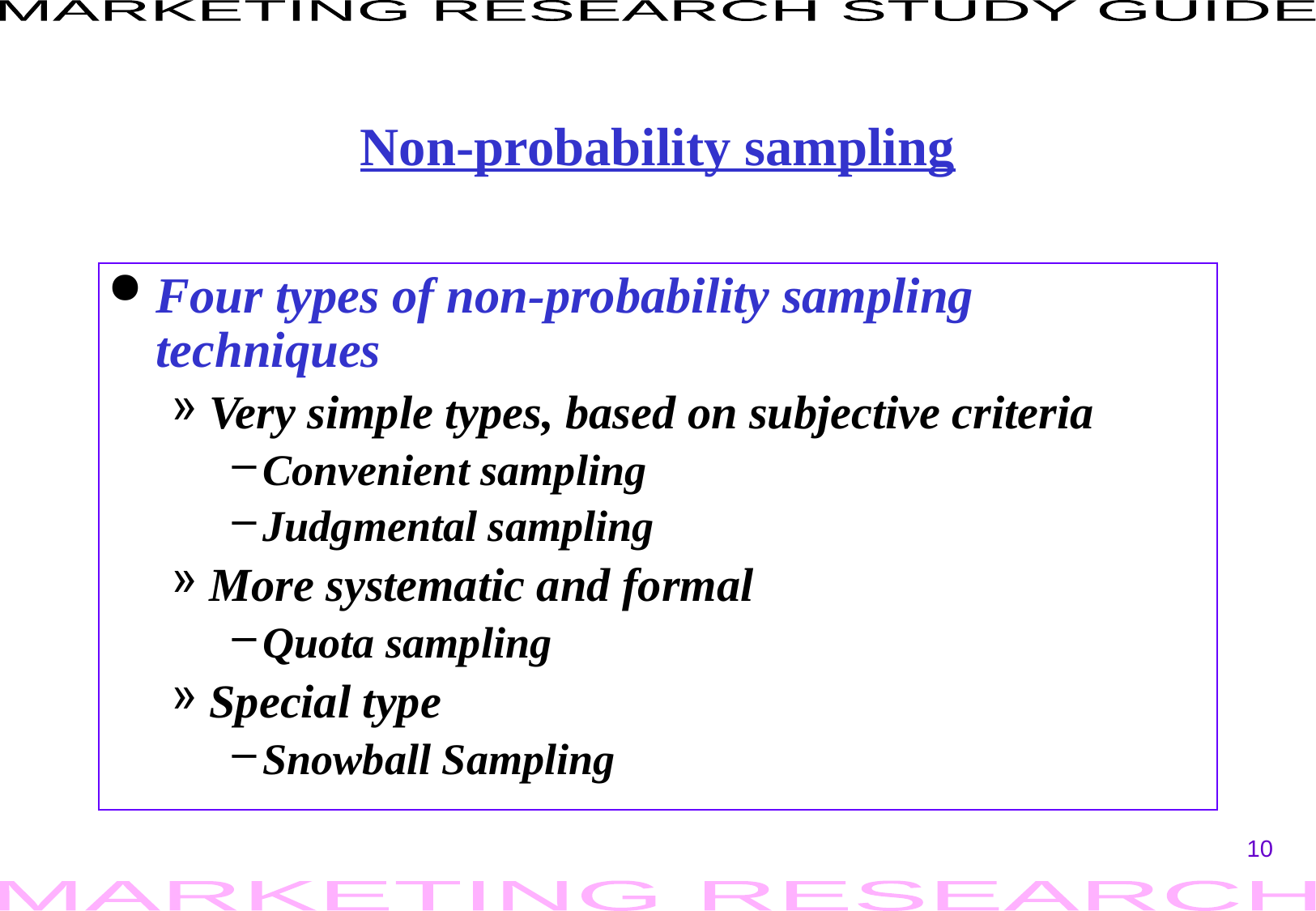

# Non-probability sampling
Four types of non-probability sampling techniques
Very simple types, based on subjective criteria
Convenient sampling
Judgmental sampling
More systematic and formal
Quota sampling
Special type
Snowball Sampling